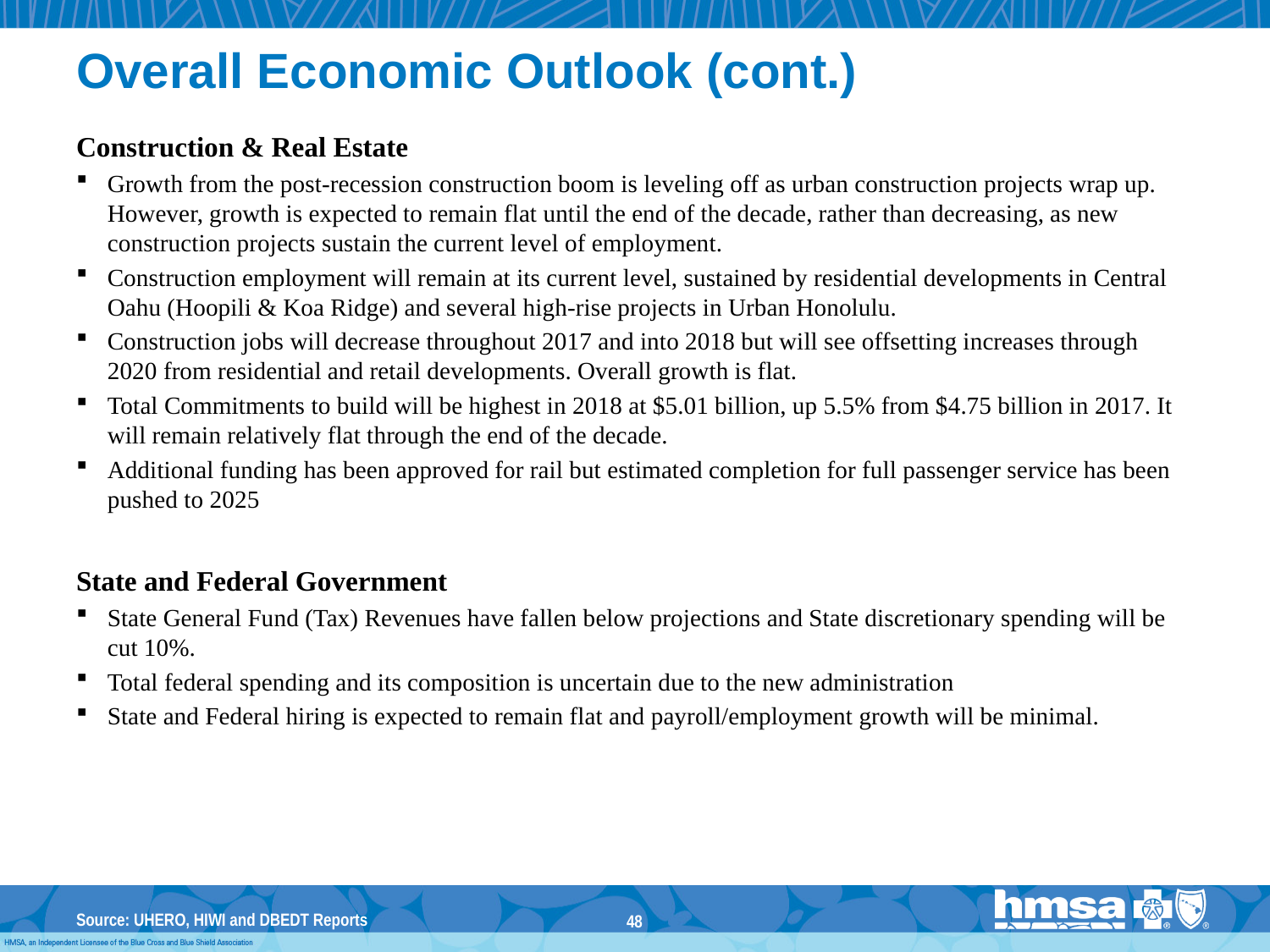

# Overall Economic Outlook (cont.)
Construction & Real Estate
Growth from the post-recession construction boom is leveling off as urban construction projects wrap up. However, growth is expected to remain flat until the end of the decade, rather than decreasing, as new construction projects sustain the current level of employment.
Construction employment will remain at its current level, sustained by residential developments in Central Oahu (Hoopili & Koa Ridge) and several high-rise projects in Urban Honolulu.
Construction jobs will decrease throughout 2017 and into 2018 but will see offsetting increases through 2020 from residential and retail developments. Overall growth is flat.
Total Commitments to build will be highest in 2018 at $5.01 billion, up 5.5% from $4.75 billion in 2017. It will remain relatively flat through the end of the decade.
Additional funding has been approved for rail but estimated completion for full passenger service has been pushed to 2025

State and Federal Government
State General Fund (Tax) Revenues have fallen below projections and State discretionary spending will be cut 10%.
Total federal spending and its composition is uncertain due to the new administration
State and Federal hiring is expected to remain flat and payroll/employment growth will be minimal.
Source: UHERO, HIWI and DBEDT Reports
48